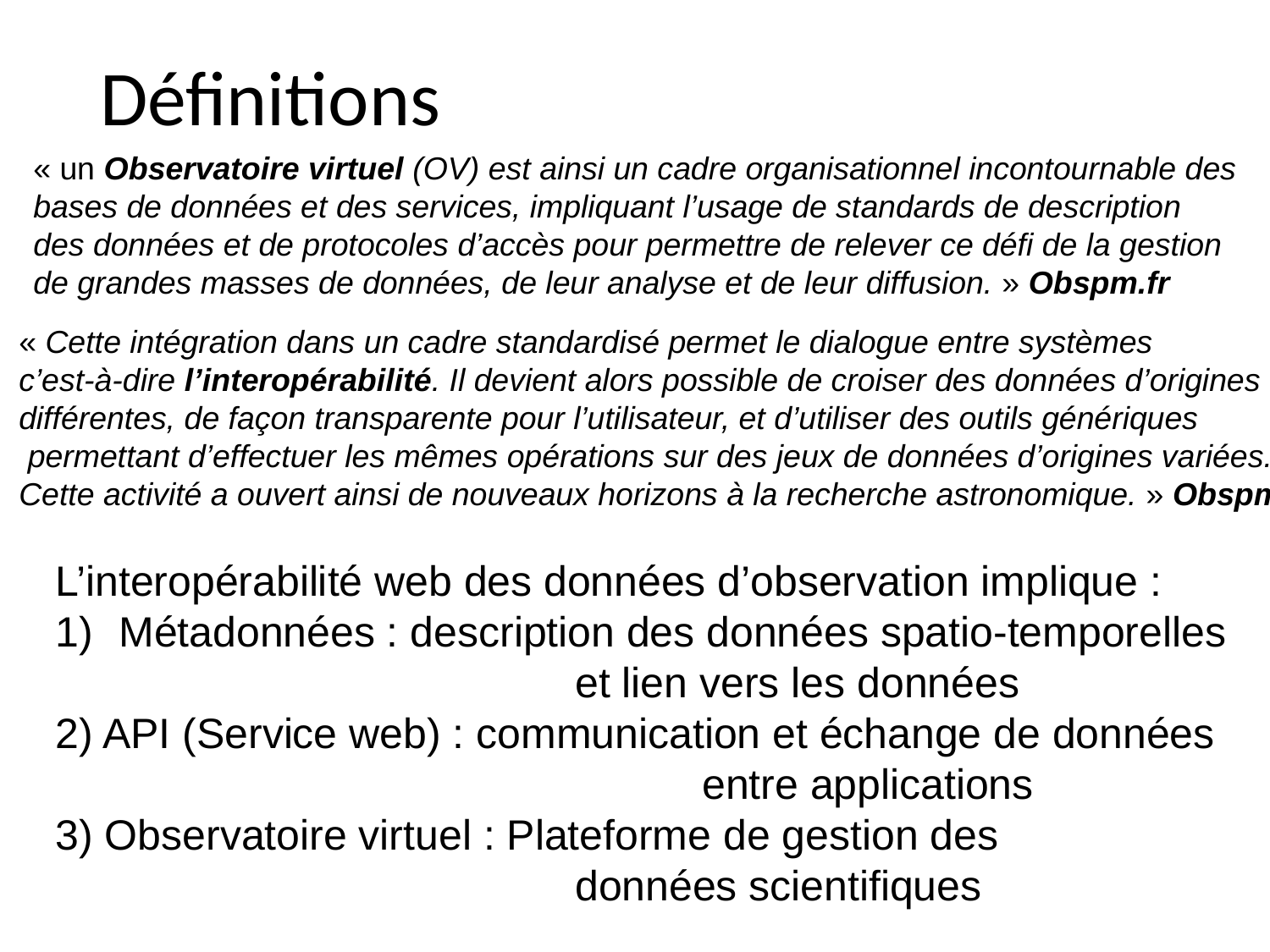

# Définitions
« un Observatoire virtuel (OV) est ainsi un cadre organisationnel incontournable des
bases de données et des services, impliquant l’usage de standards de description
des données et de protocoles d’accès pour permettre de relever ce défi de la gestion
de grandes masses de données, de leur analyse et de leur diffusion. » Obspm.fr
« Cette intégration dans un cadre standardisé permet le dialogue entre systèmes
c’est-à-dire l’interopérabilité. Il devient alors possible de croiser des données d’origines
différentes, de façon transparente pour l’utilisateur, et d’utiliser des outils génériques
 permettant d’effectuer les mêmes opérations sur des jeux de données d’origines variées.
Cette activité a ouvert ainsi de nouveaux horizons à la recherche astronomique. » Obspm.fr
L’interopérabilité web des données d’observation implique :
Métadonnées : description des données spatio-temporelles
				 et lien vers les données
2) API (Service web) : communication et échange de données
					 entre applications
3) Observatoire virtuel : Plateforme de gestion des
				 données scientifiques